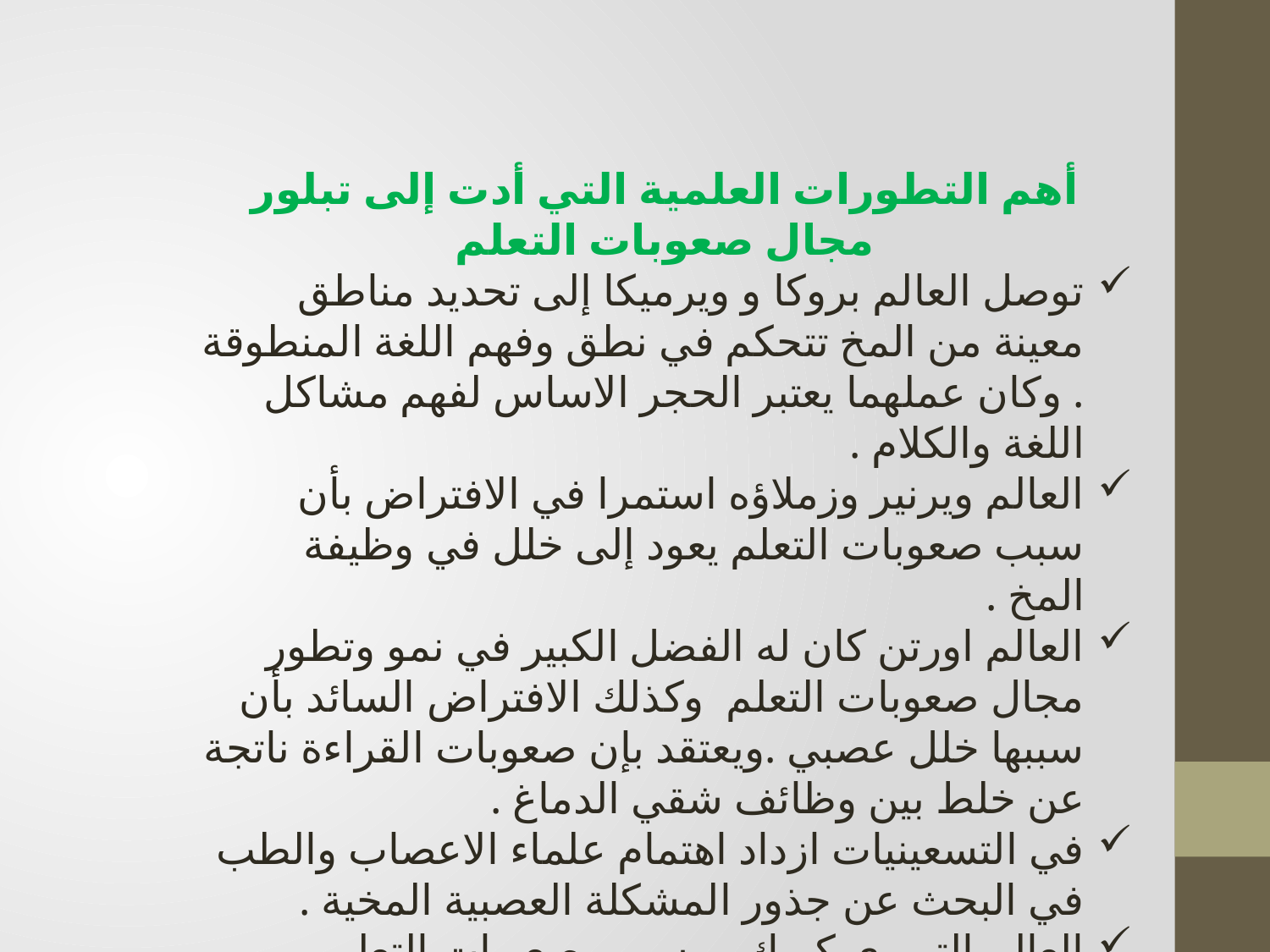

أهم التطورات العلمية التي أدت إلى تبلور مجال صعوبات التعلم
توصل العالم بروكا و ويرميكا إلى تحديد مناطق معينة من المخ تتحكم في نطق وفهم اللغة المنطوقة . وكان عملهما يعتبر الحجر الاساس لفهم مشاكل اللغة والكلام .
العالم ويرنير وزملاؤه استمرا في الافتراض بأن سبب صعوبات التعلم يعود إلى خلل في وظيفة المخ .
العالم اورتن كان له الفضل الكبير في نمو وتطور مجال صعوبات التعلم  وكذلك الافتراض السائد بأن سببها خلل عصبي .ويعتقد بإن صعوبات القراءة ناتجة عن خلط بين وظائف شقي الدماغ .
في التسعينيات ازداد اهتمام علماء الاعصاب والطب في البحث عن جذور المشكلة العصبية المخية .
العالم التربوي كيرك ومسمى صعوبات التعلم .